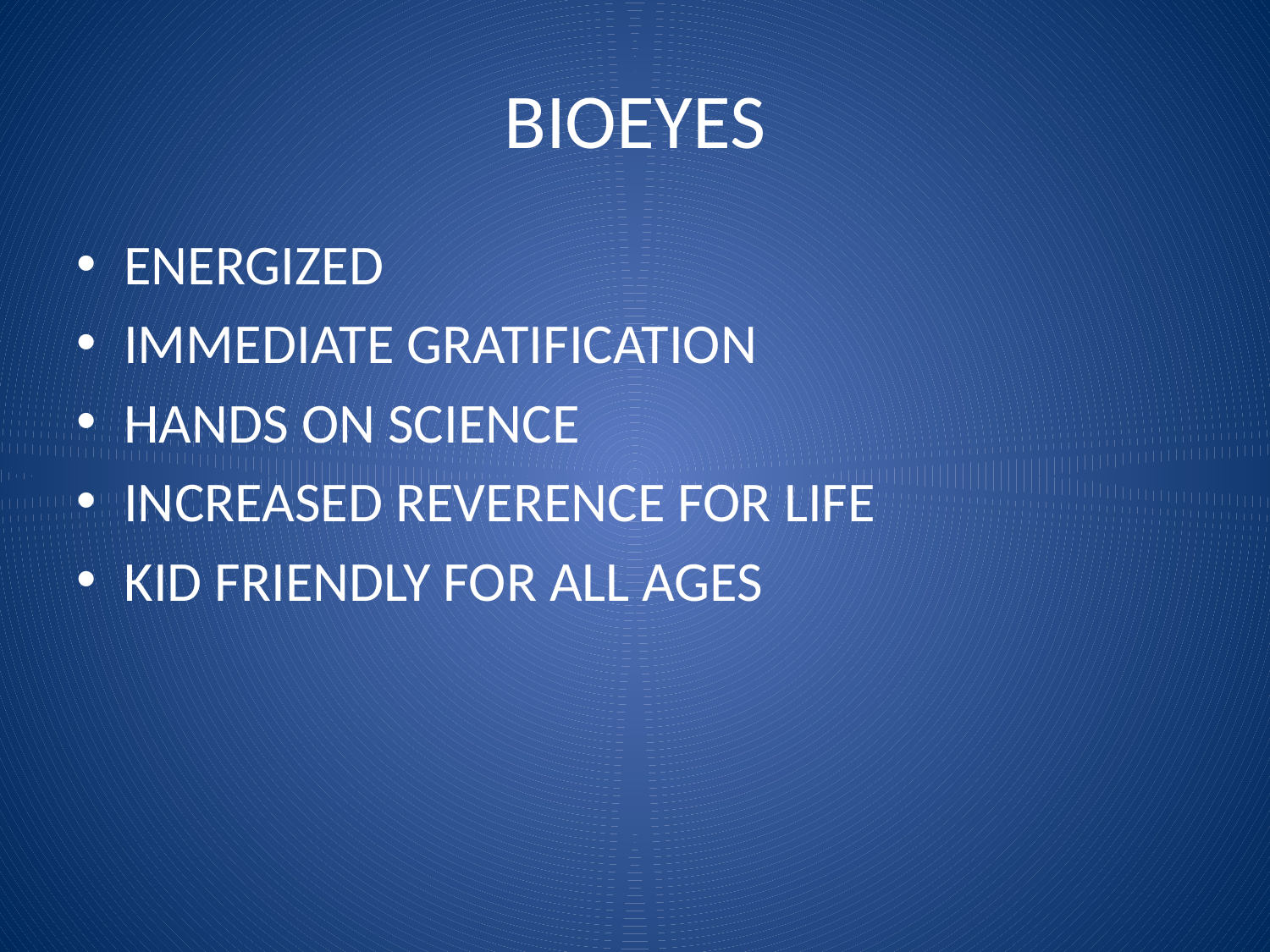

# BIOEYES
ENERGIZED
IMMEDIATE GRATIFICATION
HANDS ON SCIENCE
INCREASED REVERENCE FOR LIFE
KID FRIENDLY FOR ALL AGES